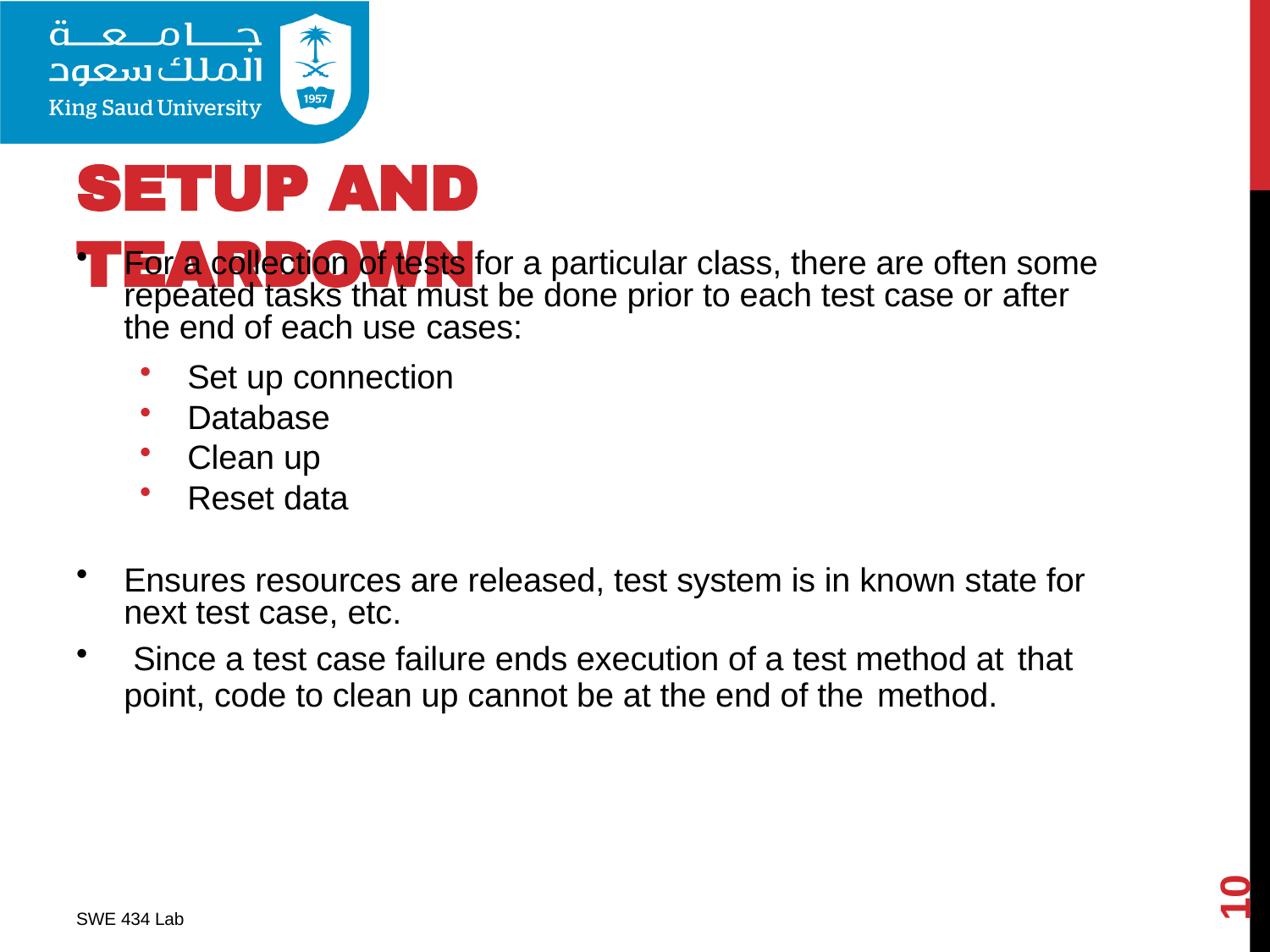

# SETUP AND TEARDOWN
For a collection of tests for a particular class, there are often some  repeated tasks that must be done prior to each test case or after  the end of each use cases:
Set up connection
Database
Clean up
Reset data

Ensures resources are released, test system is in known state for  next test case, etc.
Since a test case failure ends execution of a test method at that
point, code to clean up cannot be at the end of the method.
10
SWE 434 Lab